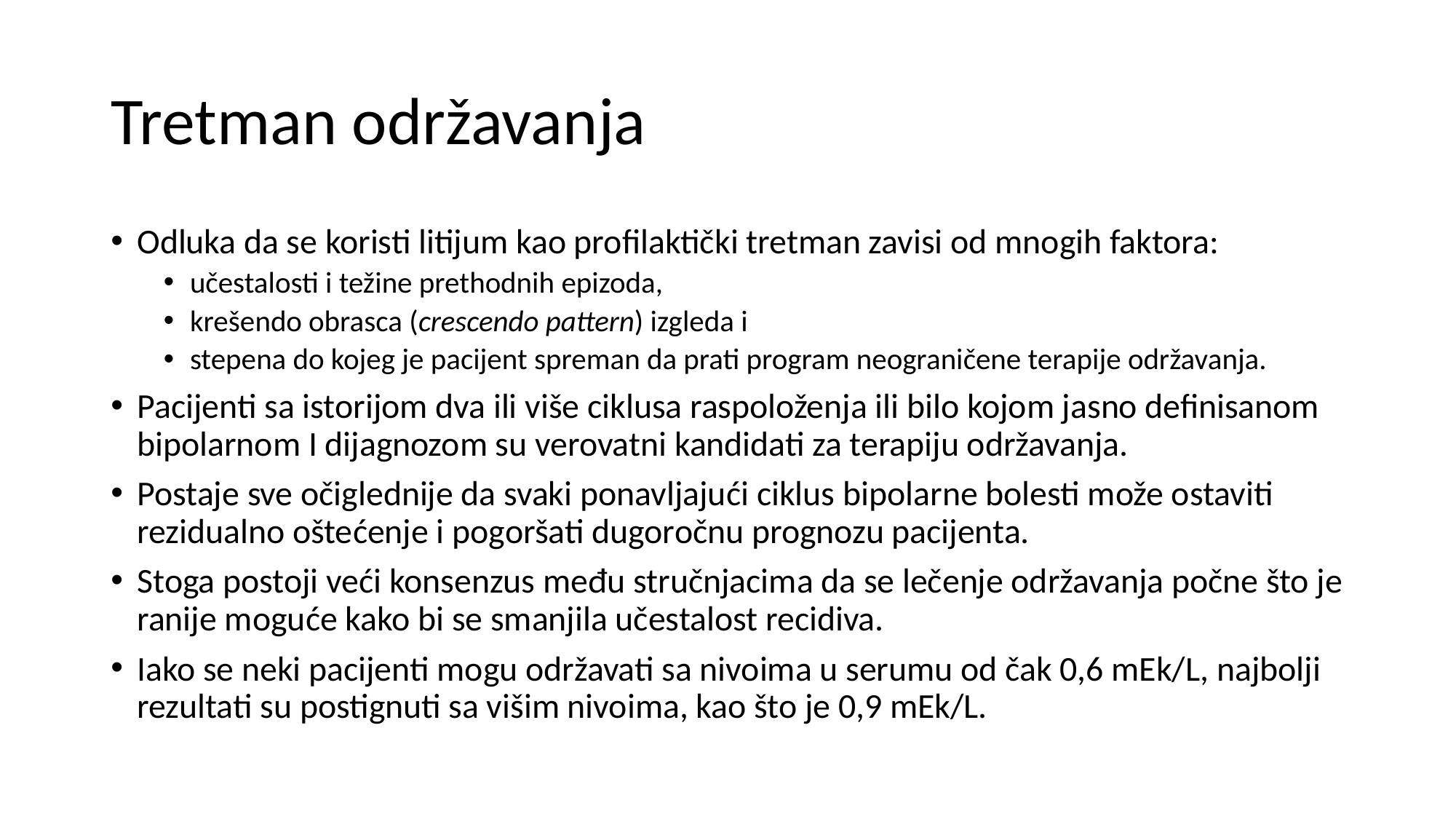

# Tretman održavanja
Odluka da se koristi litijum kao profilaktički tretman zavisi od mnogih faktora:
učestalosti i težine prethodnih epizoda,
krešendo obrasca (crescendo pattern) izgleda i
stepena do kojeg je pacijent spreman da prati program neograničene terapije održavanja.
Pacijenti sa istorijom dva ili više ciklusa raspoloženja ili bilo kojom jasno definisanom bipolarnom I dijagnozom su verovatni kandidati za terapiju održavanja.
Postaje sve očiglednije da svaki ponavljajući ciklus bipolarne bolesti može ostaviti rezidualno oštećenje i pogoršati dugoročnu prognozu pacijenta.
Stoga postoji veći konsenzus među stručnjacima da se lečenje održavanja počne što je ranije moguće kako bi se smanjila učestalost recidiva.
Iako se neki pacijenti mogu održavati sa nivoima u serumu od čak 0,6 mEk/L, najbolji rezultati su postignuti sa višim nivoima, kao što je 0,9 mEk/L.